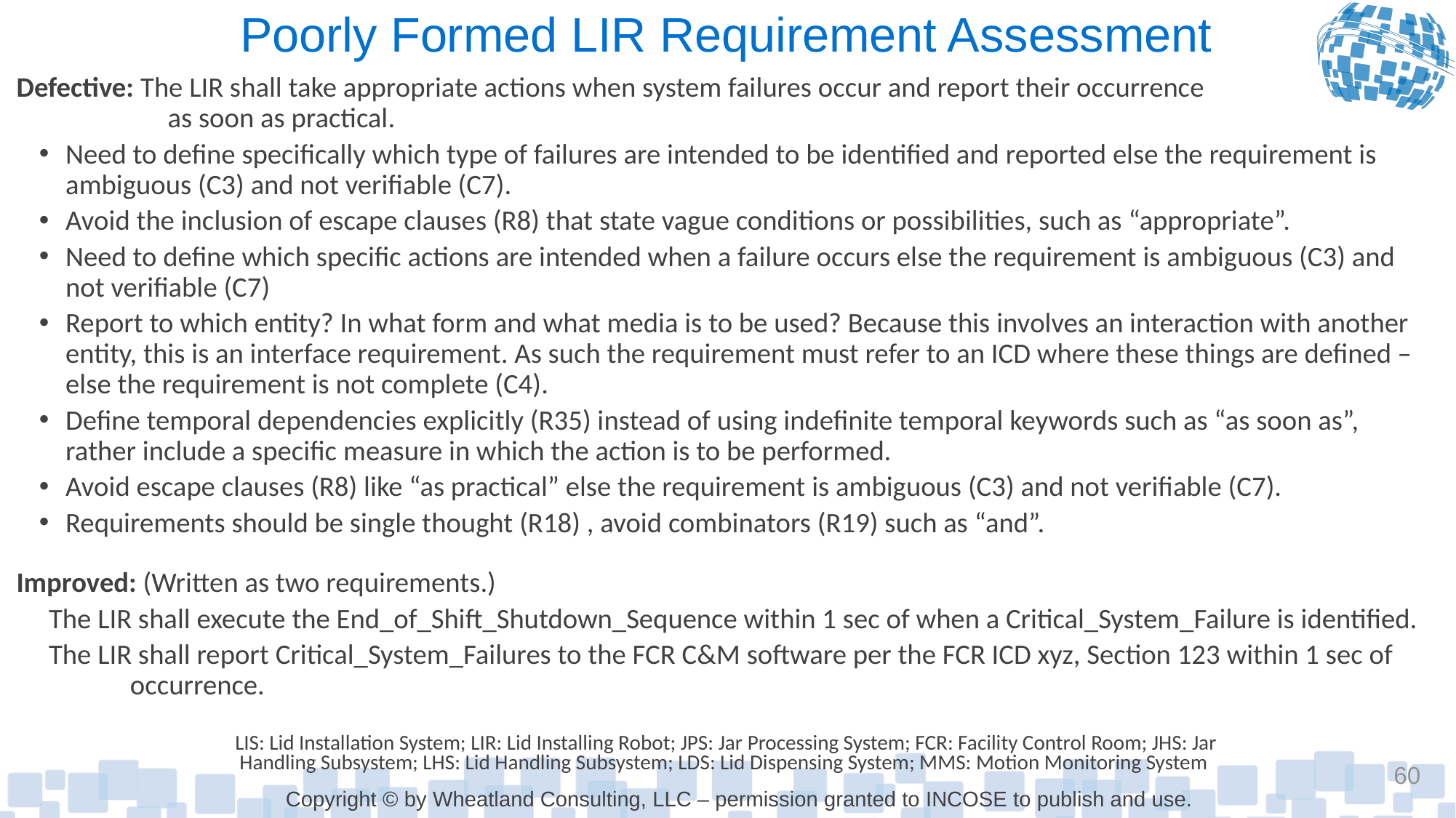

# Poorly Formed LIR Requirement Assessment
Defective: The LIR shall take appropriate actions when system failures occur and report their occurrence
as soon as practical.
Need to define specifically which type of failures are intended to be identified and reported else the requirement is ambiguous (C3) and not verifiable (C7).
Avoid the inclusion of escape clauses (R8) that state vague conditions or possibilities, such as “appropriate”.
Need to define which specific actions are intended when a failure occurs else the requirement is ambiguous (C3) and not verifiable (C7)
Report to which entity? In what form and what media is to be used? Because this involves an interaction with another entity, this is an interface requirement. As such the requirement must refer to an ICD where these things are defined – else the requirement is not complete (C4).
Define temporal dependencies explicitly (R35) instead of using indefinite temporal keywords such as “as soon as”, rather include a specific measure in which the action is to be performed.
Avoid escape clauses (R8) like “as practical” else the requirement is ambiguous (C3) and not verifiable (C7).
Requirements should be single thought (R18) , avoid combinators (R19) such as “and”.

Improved: (Written as two requirements.)
The LIR shall execute the End_of_Shift_Shutdown_Sequence within 1 sec of when a Critical_System_Failure is identified.
The LIR shall report Critical_System_Failures to the FCR C&M software per the FCR ICD xyz, Section 123 within 1 sec of occurrence.

LIS: Lid Installation System; LIR: Lid Installing Robot; JPS: Jar Processing System; FCR: Facility Control Room; JHS: Jar Handling Subsystem; LHS: Lid Handling Subsystem; LDS: Lid Dispensing System; MMS: Motion Monitoring System
60
Copyright © by Wheatland Consulting, LLC – permission granted to INCOSE to publish and use.